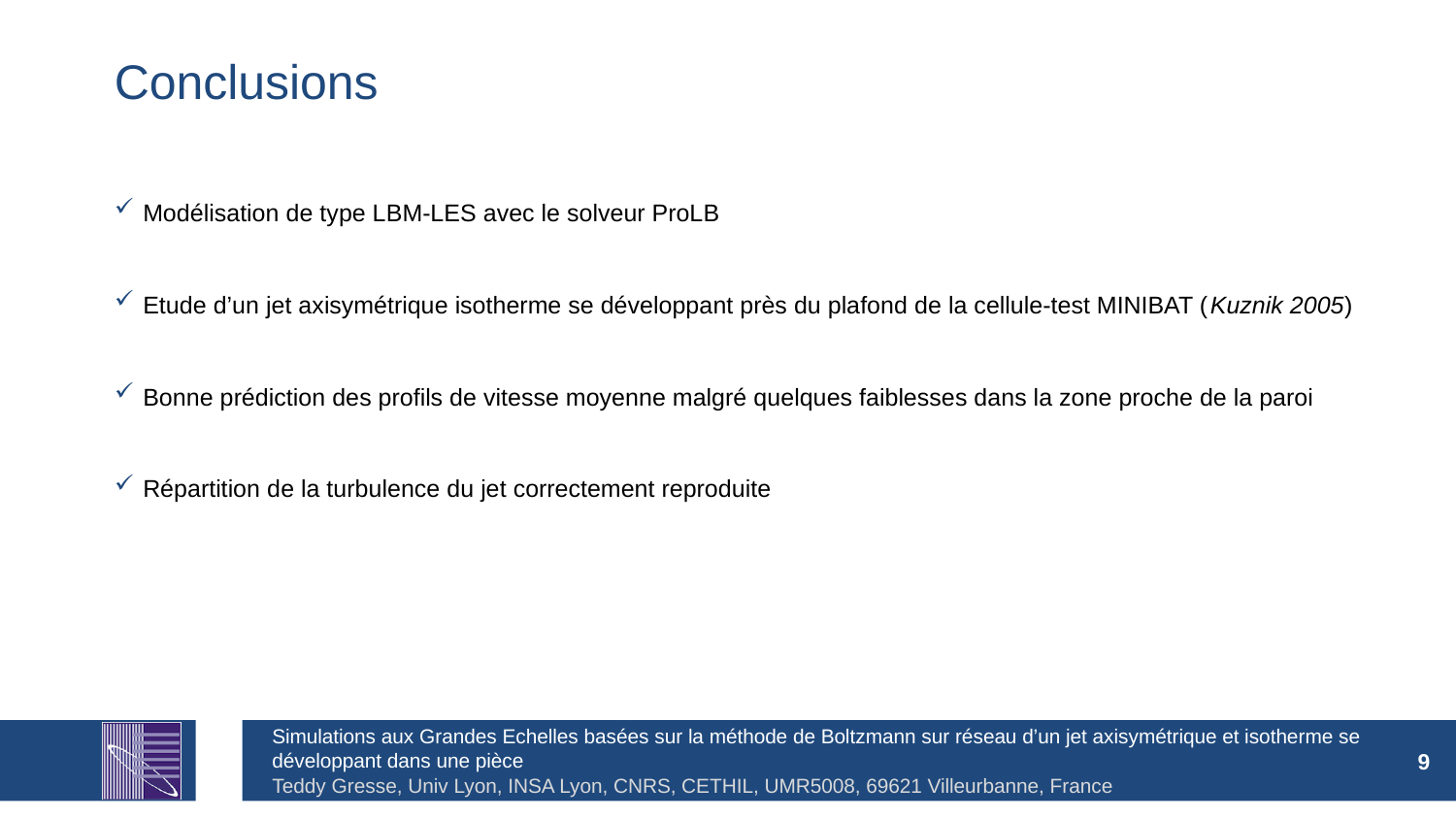

# Conclusions

Modélisation de type LBM-LES avec le solveur ProLB

Etude d’un jet axisymétrique isotherme se développant près du plafond de la cellule-test MINIBAT (Kuznik 2005)

Bonne prédiction des profils de vitesse moyenne malgré quelques faiblesses dans la zone proche de la paroi

Répartition de la turbulence du jet correctement reproduite

Simulations aux Grandes Echelles basées sur la méthode de Boltzmann sur réseau d’un jet axisymétrique et isotherme se développant dans une pièce
9
Teddy Gresse, Univ Lyon, INSA Lyon, CNRS, CETHIL, UMR5008, 69621 Villeurbanne, France